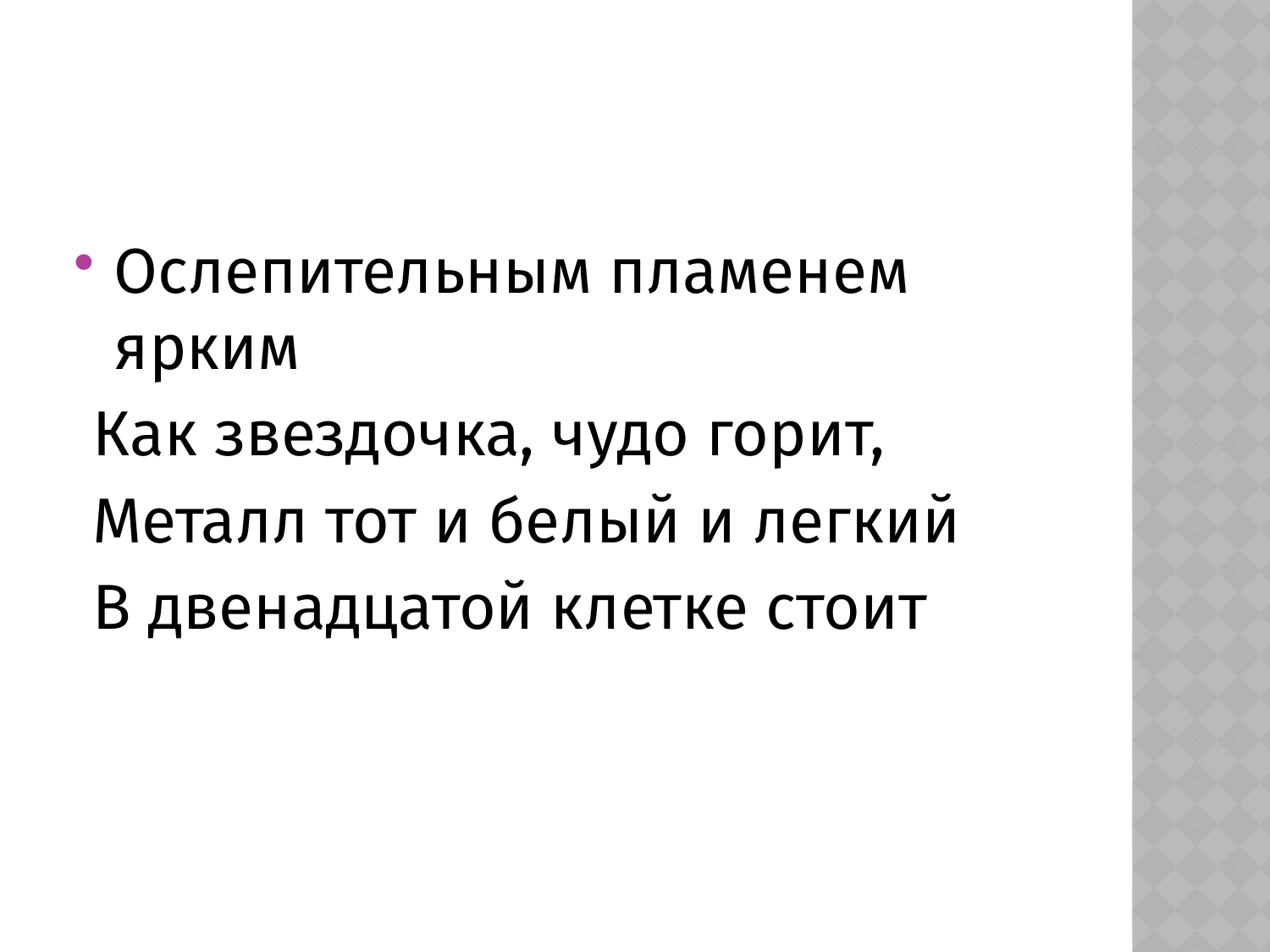

#
Ослепительным пламенем ярким
 Как звездочка, чудо горит,
 Металл тот и белый и легкий
 В двенадцатой клетке стоит